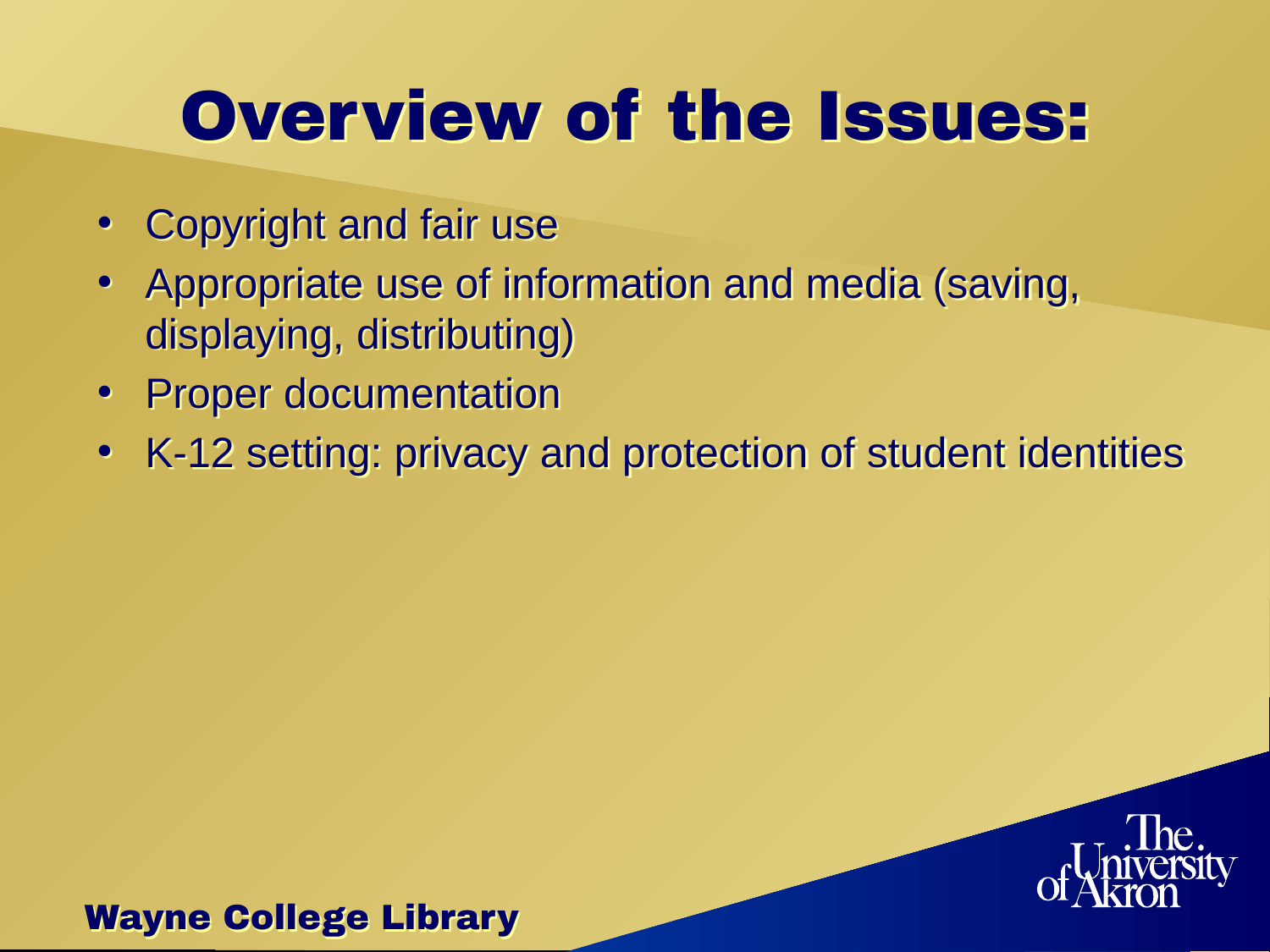

# Overview of the Issues:
Copyright and fair use
Appropriate use of information and media (saving, displaying, distributing)
Proper documentation
K-12 setting: privacy and protection of student identities

Wayne College Library